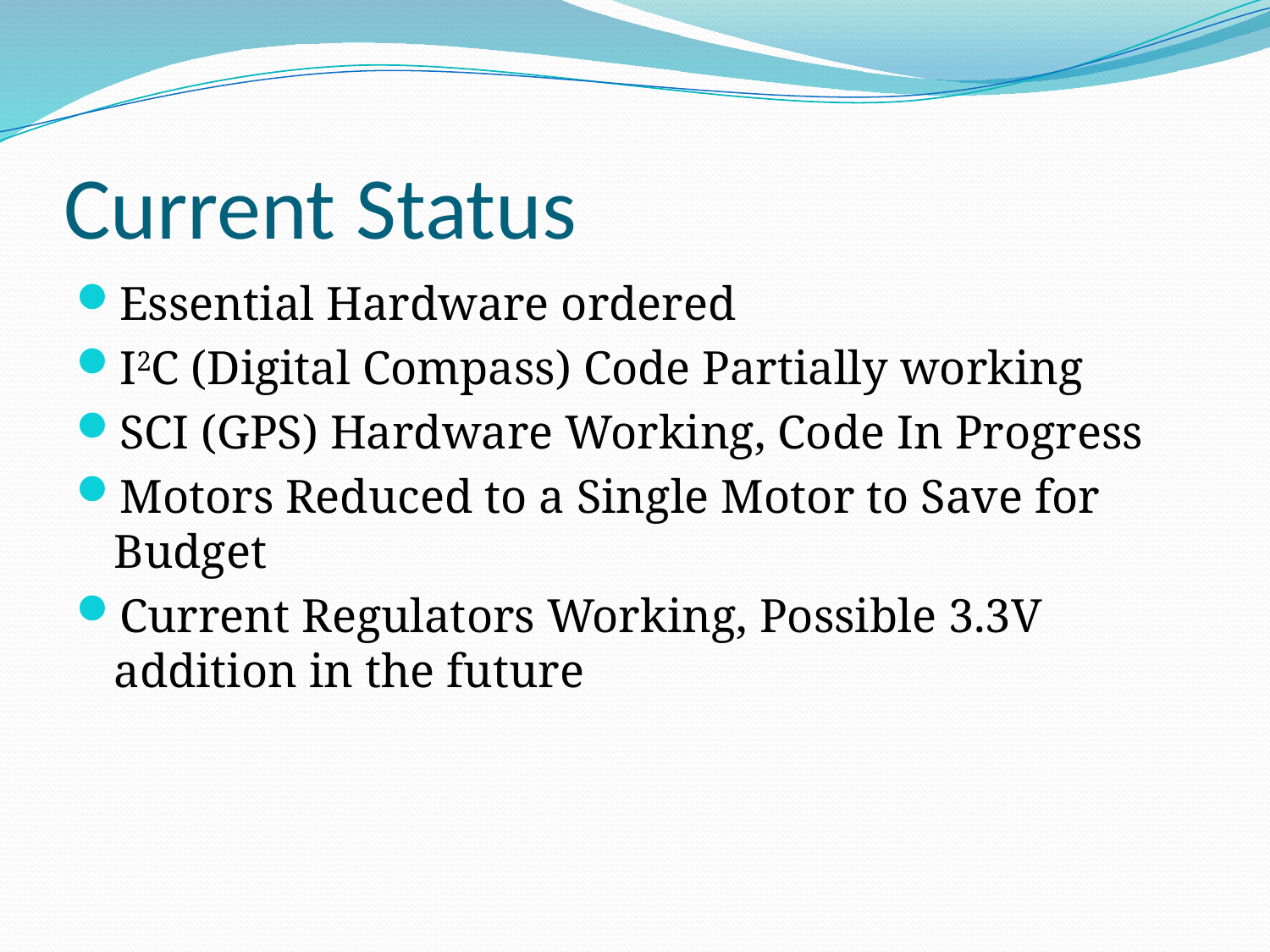

# Current Status
Essential Hardware ordered
I2C (Digital Compass) Code Partially working
SCI (GPS) Hardware Working, Code In Progress
Motors Reduced to a Single Motor to Save for Budget
Current Regulators Working, Possible 3.3V addition in the future